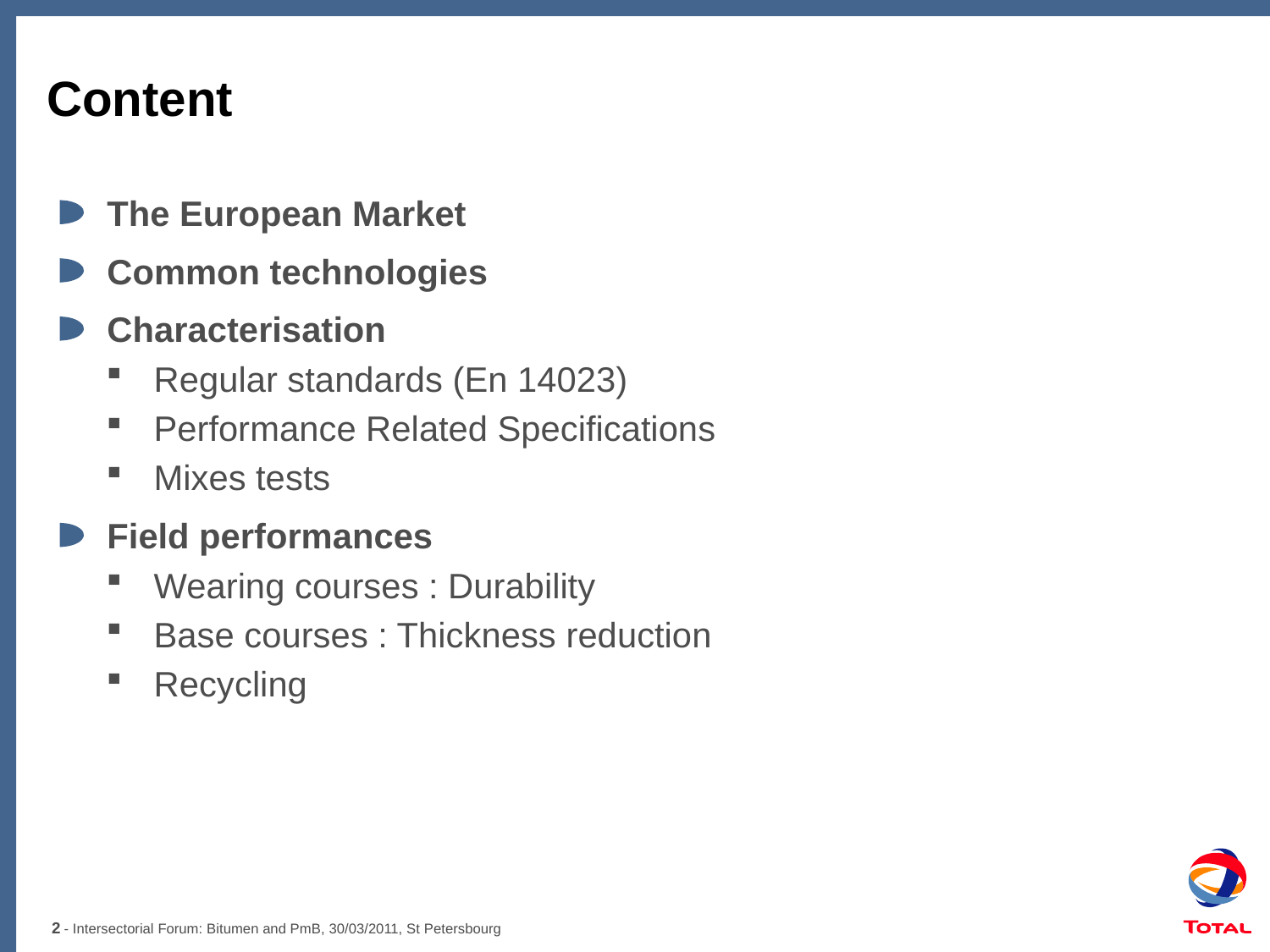

# Content
The European Market
Common technologies
Characterisation
Regular standards (En 14023)
Performance Related Specifications
Mixes tests
Field performances
Wearing courses : Durability
Base courses : Thickness reduction
Recycling
2
- Intersectorial Forum: Bitumen and PmB, 30/03/2011, St Petersbourg